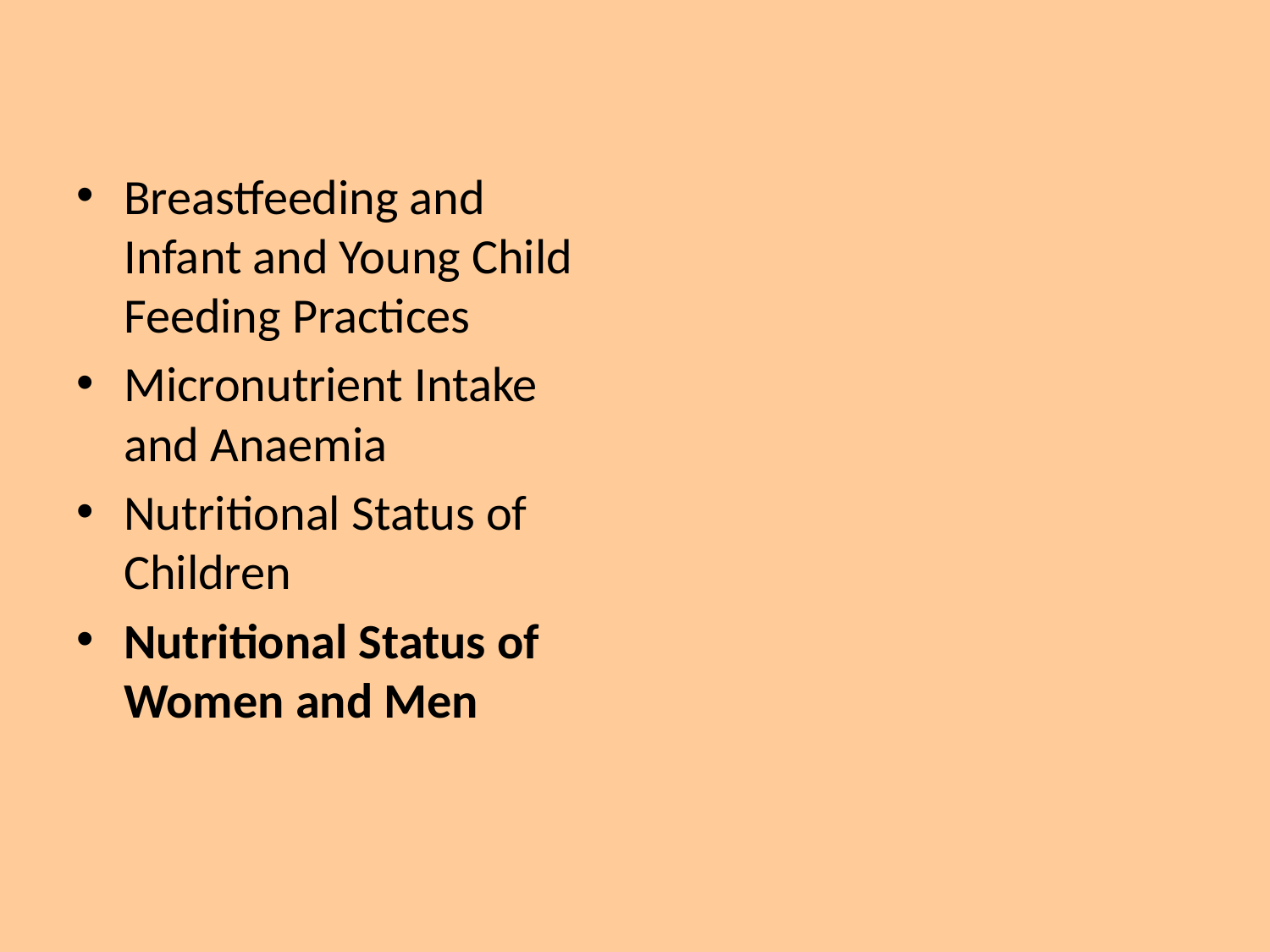

Breastfeeding and Infant and Young Child Feeding Practices
Micronutrient Intake and Anaemia
Nutritional Status of Children
Nutritional Status of Women and Men